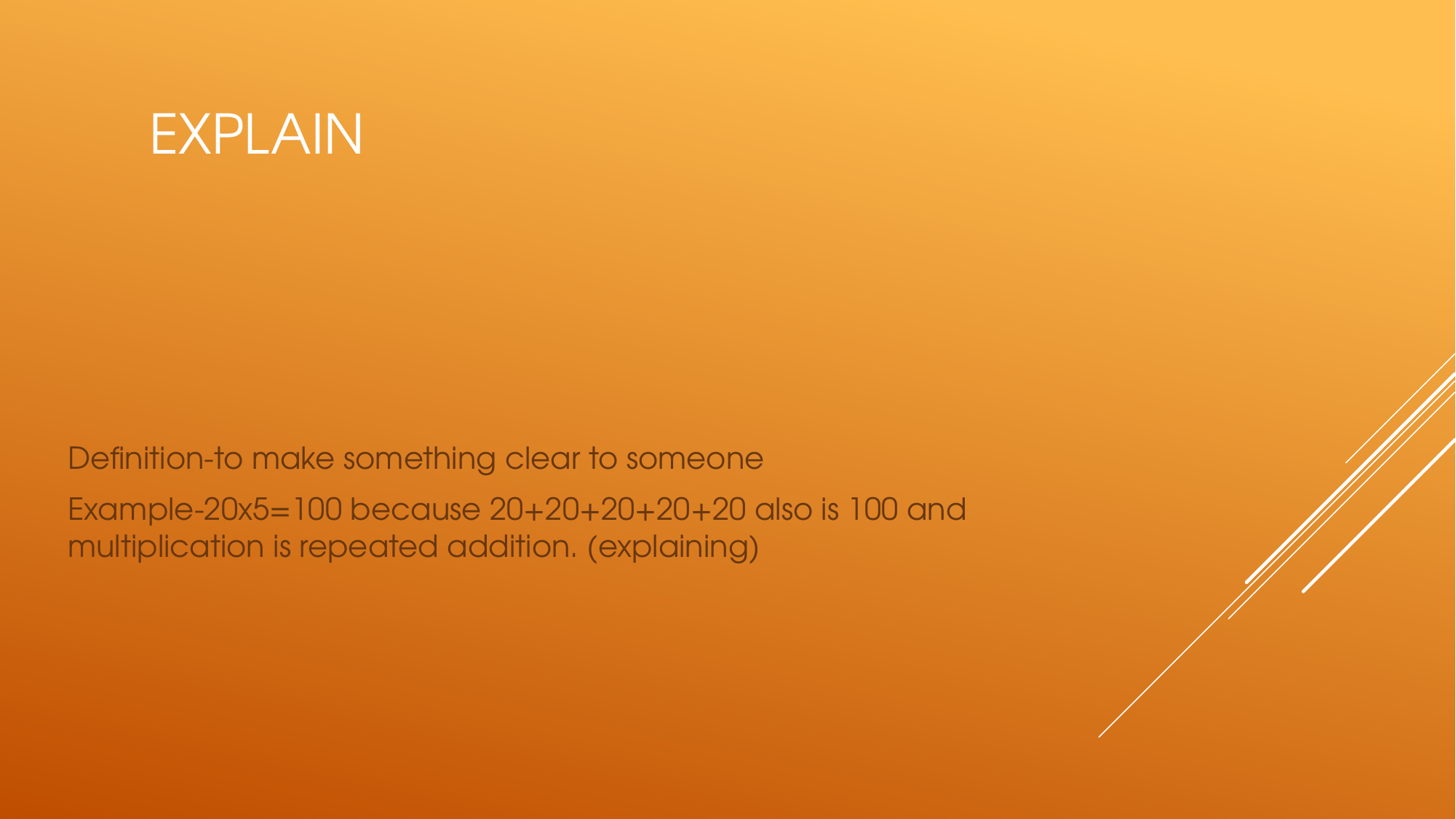

# explain
Definition-to make something clear to someone
Example-20x5=100 because 20+20+20+20+20 also is 100 and multiplication is repeated addition. (explaining)